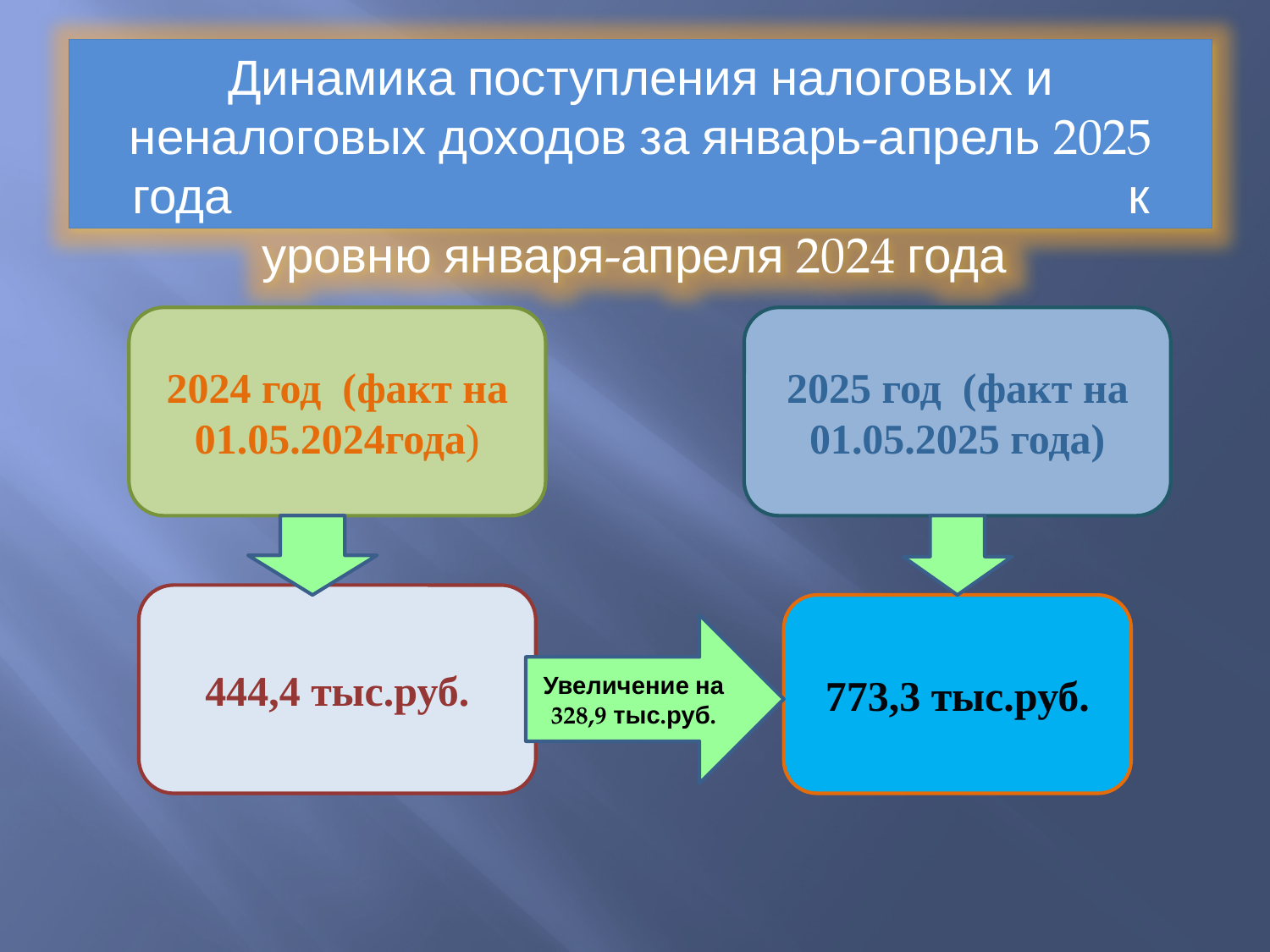

Динамика поступления налоговых и неналоговых доходов за январь-апрель 2025 года                                                                         к уровню января-апреля 2024 года
2024 год  (факт на 01.05.2024года)
2025 год  (факт на 01.05.2025 года)

444,4 тыс.руб.
773,3 тыс.руб.
Увеличение на 328,9 тыс.руб.